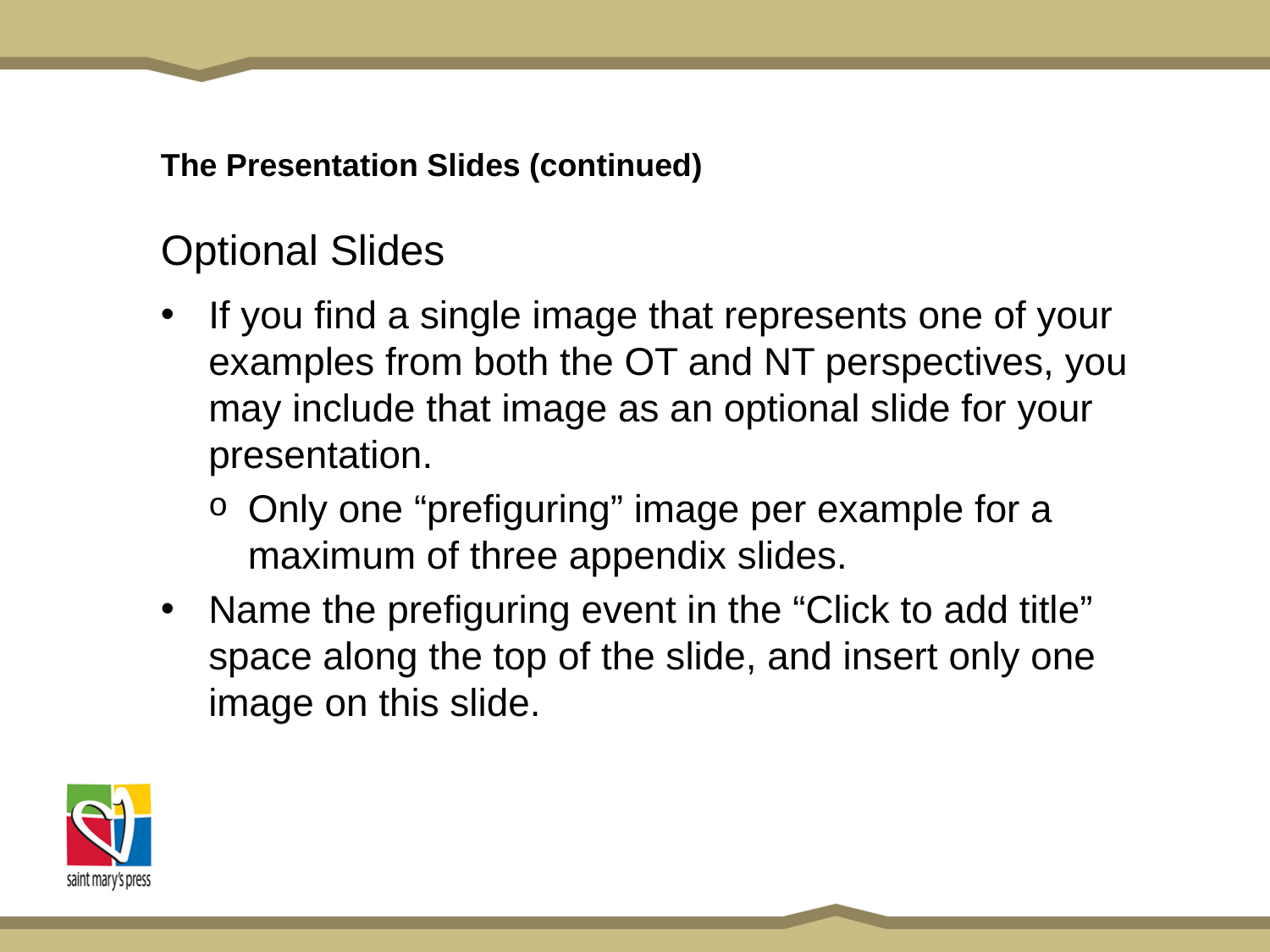

# The Presentation Slides (continued)
Optional Slides
If you find a single image that represents one of your examples from both the OT and NT perspectives, you may include that image as an optional slide for your presentation.
Only one “prefiguring” image per example for a maximum of three appendix slides.
Name the prefiguring event in the “Click to add title” space along the top of the slide, and insert only one image on this slide.